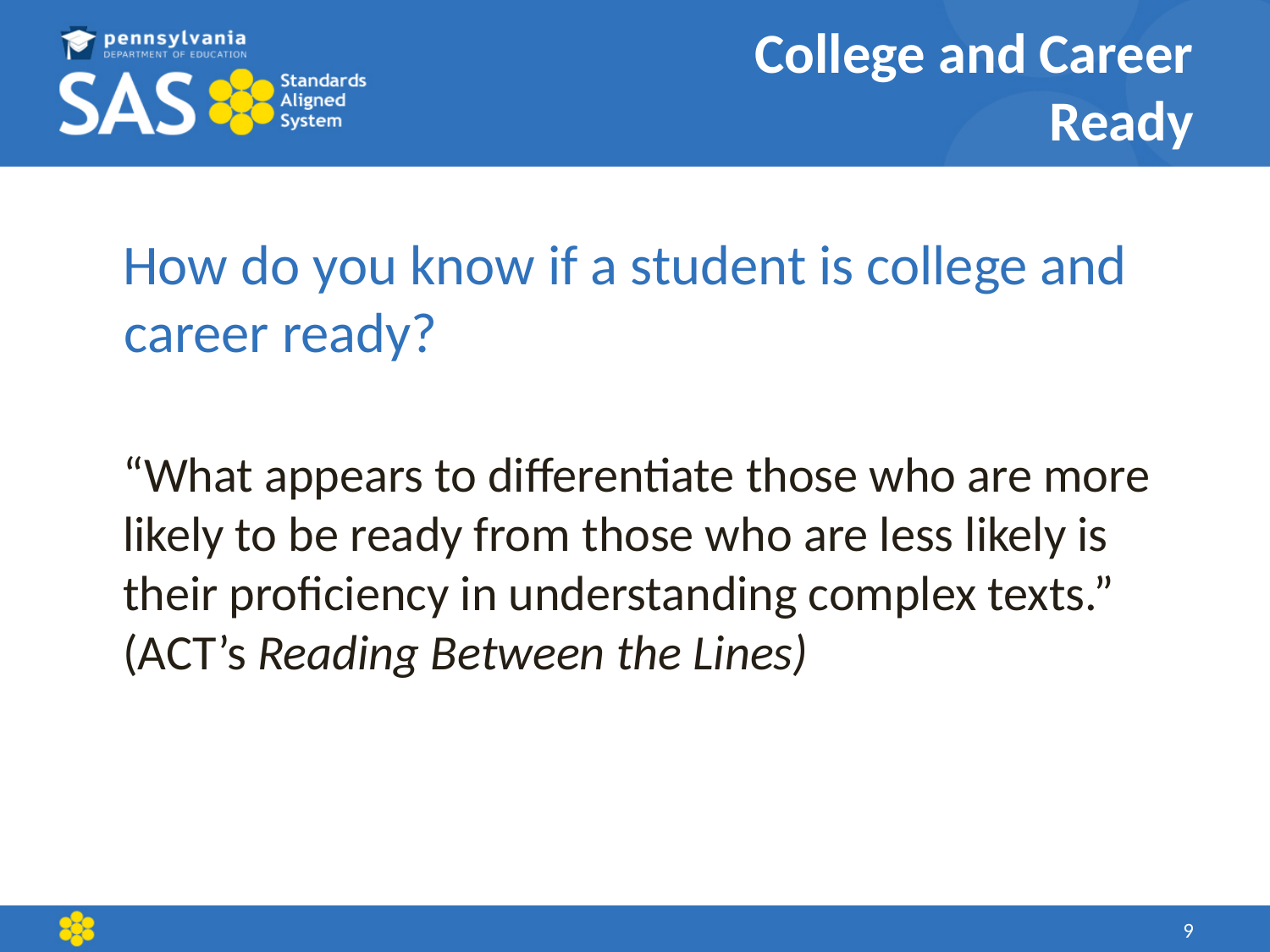

# College and Career Ready
How do you know if a student is college and career ready?

“What appears to differentiate those who are more likely to be ready from those who are less likely is their proficiency in understanding complex texts.” (ACT’s Reading Between the Lines)

9